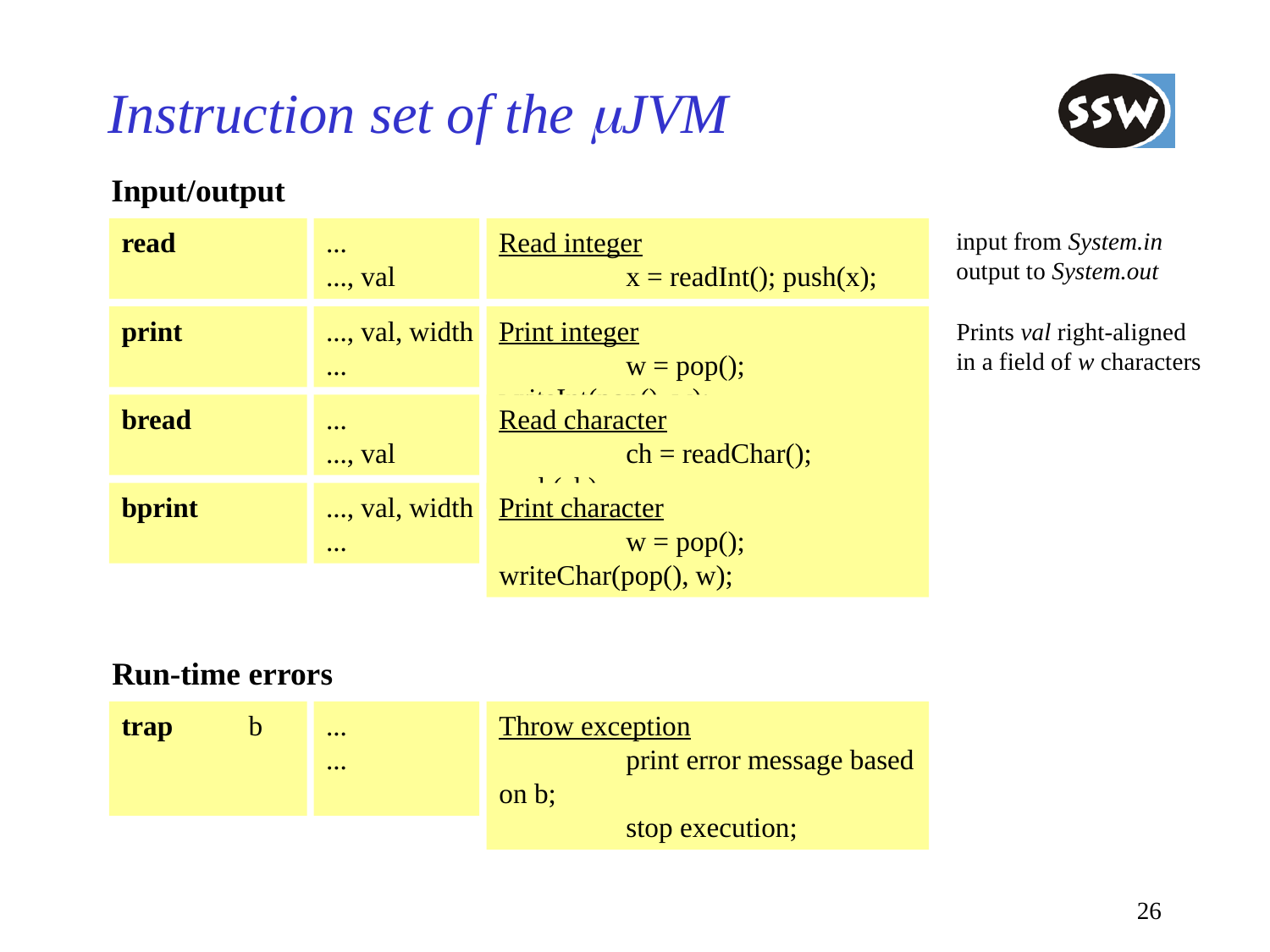

# Instruction set of the μJVM
Input/output
read

...
..., val
Read integer
	x = readInt(); push(x);
input from System.in
output to System.out
print

..., val, width
...
Print integer
	w = pop(); writeInt(pop(), w);
Prints val right-aligned
in a field of w characters
bread

...
..., val
Read character
	ch = readChar(); push(ch);
bprint

..., val, width
...
Print character
	w = pop(); writeChar(pop(), w);
Run-time errors
trap	b

...
...

Throw exception
	print error message based on b;
	stop execution;
26